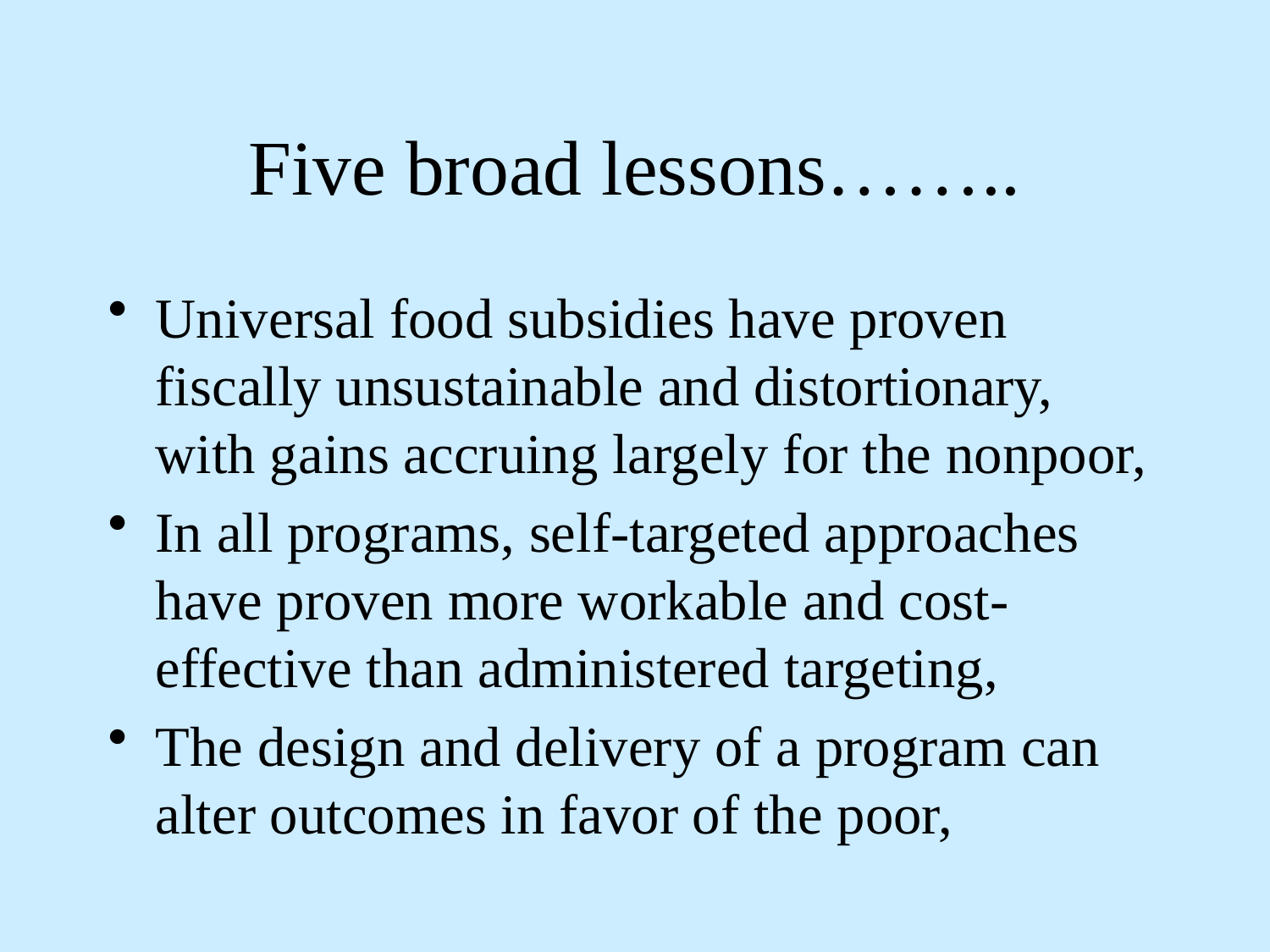

# Five broad lessons……..
Universal food subsidies have proven fiscally unsustainable and distortionary, with gains accruing largely for the nonpoor,
In all programs, self-targeted approaches have proven more workable and cost-effective than administered targeting,
The design and delivery of a program can alter outcomes in favor of the poor,